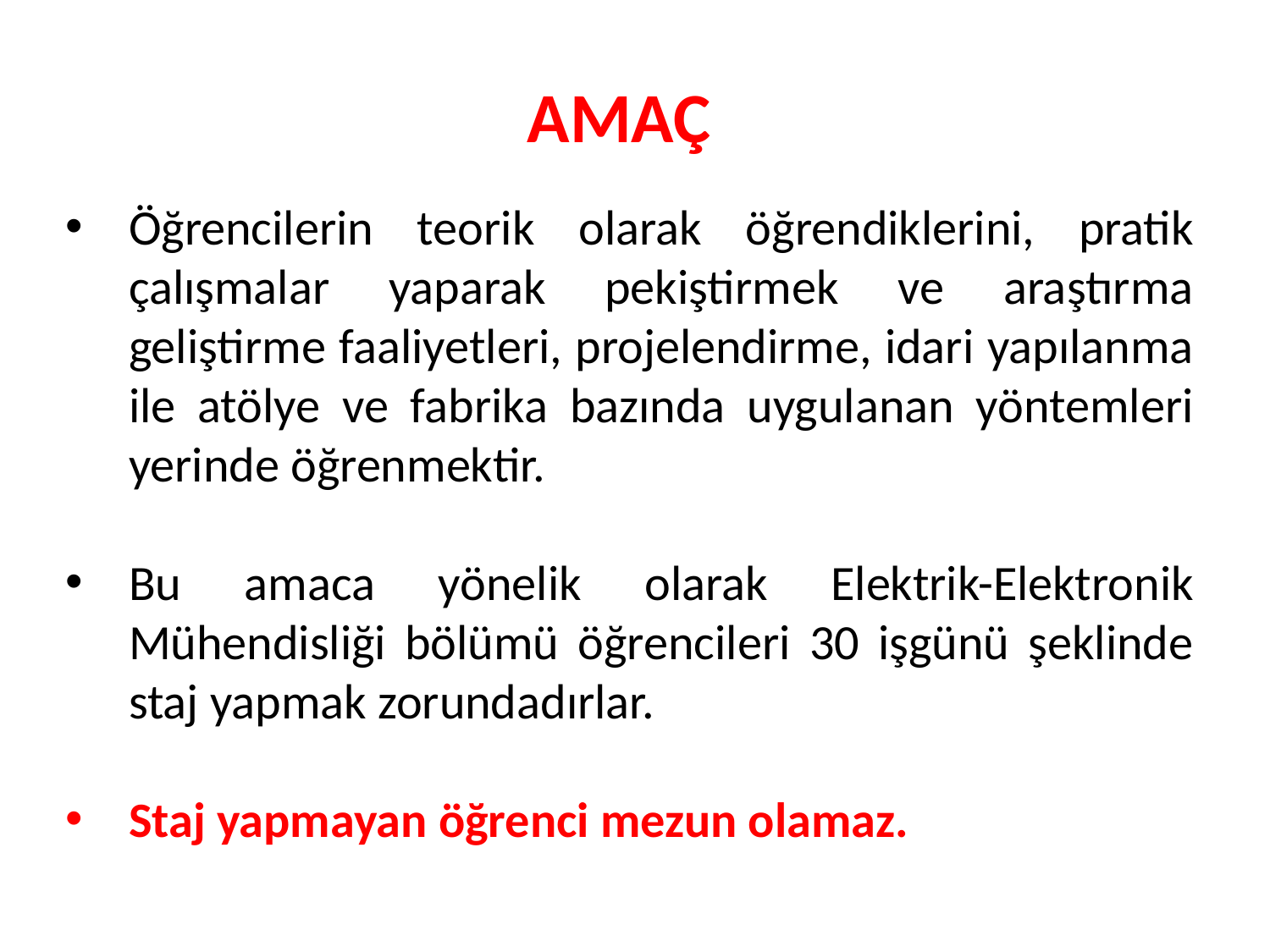

# AMAÇ
Öğrencilerin teorik olarak öğrendiklerini, pratik çalışmalar yaparak pekiştirmek ve araştırma geliştirme faaliyetleri, projelendirme, idari yapılanma ile atölye ve fabrika bazında uygulanan yöntemleri yerinde öğrenmektir.

Bu amaca yönelik olarak Elektrik-Elektronik Mühendisliği bölümü öğrencileri 30 işgünü şeklinde staj yapmak zorundadırlar.

Staj yapmayan öğrenci mezun olamaz.